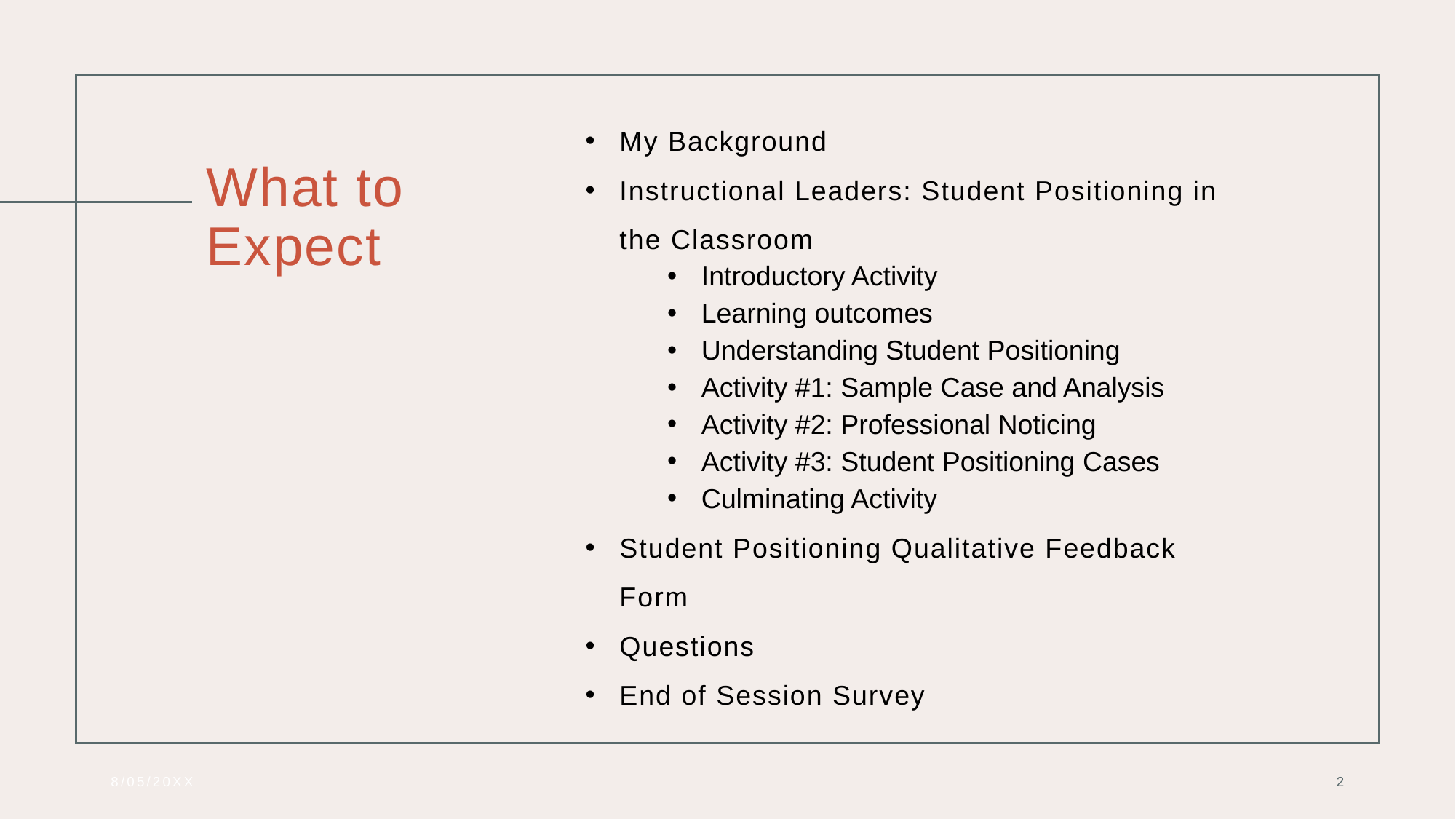

# What to Expect
My Background
Instructional Leaders: Student Positioning in the Classroom
Introductory Activity
Learning outcomes
Understanding Student Positioning
Activity #1: Sample Case and Analysis
Activity #2: Professional Noticing
Activity #3: Student Positioning Cases
Culminating Activity
Student Positioning Qualitative Feedback Form
Questions
End of Session Survey
8/05/20XX
2